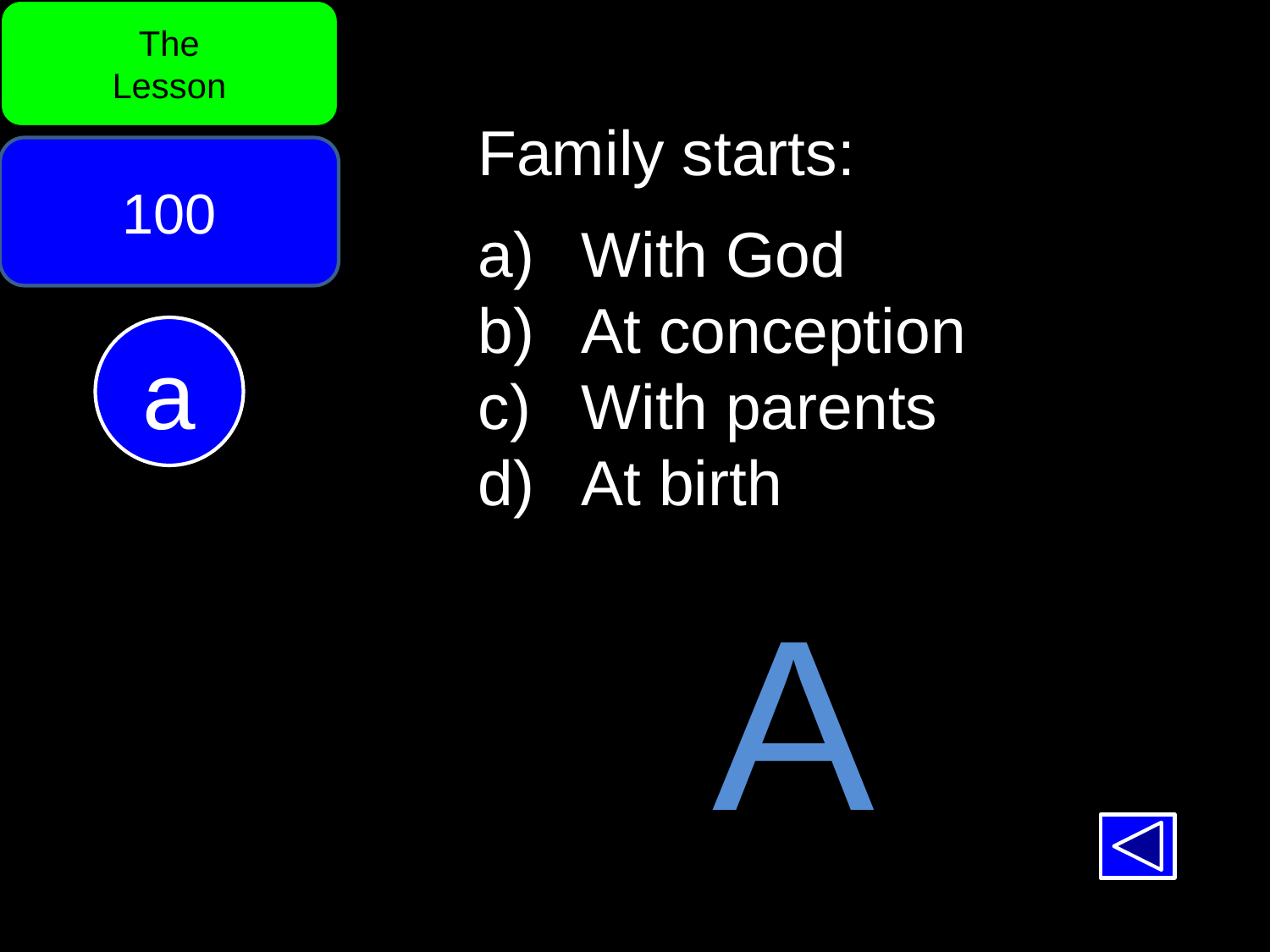

The
Lesson
Family starts:

With God
At conception
With parents
At birth
100
a
A